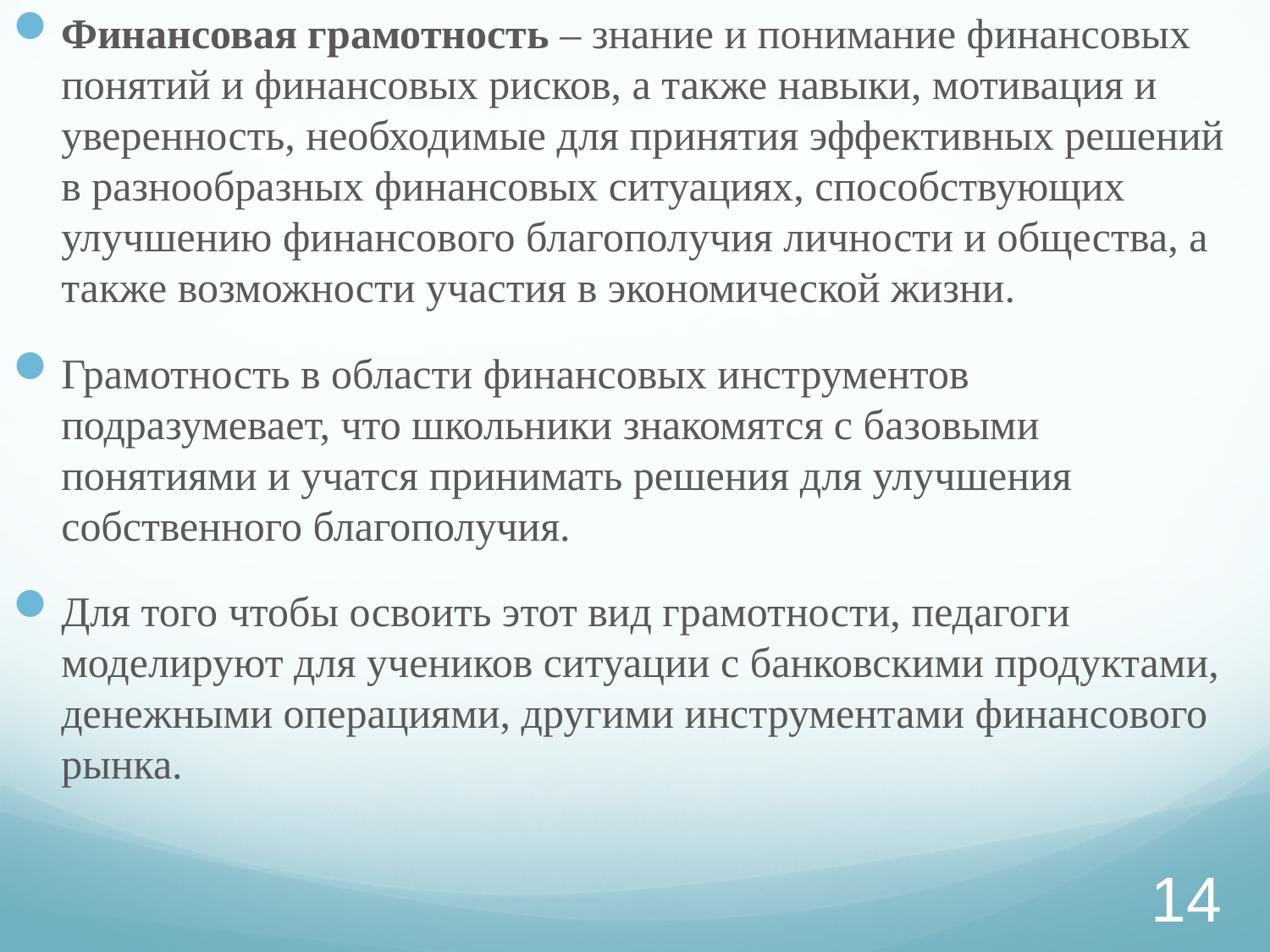

Финансовая грамотность – знание и понимание финансовых понятий и финансовых рисков, а также навыки, мотивация и уверенность, необходимые для принятия эффективных решений в разнообразных финансовых ситуациях, способствующих улучшению финансового благополучия личности и общества, а также возможности участия в экономической жизни.
Грамотность в области финансовых инструментов подразумевает, что школьники знакомятся с базовыми понятиями и учатся принимать решения для улучшения собственного благополучия.
Для того чтобы освоить этот вид грамотности, педагоги моделируют для учеников ситуации с банковскими продуктами, денежными операциями, другими инструментами финансового рынка.

#

14